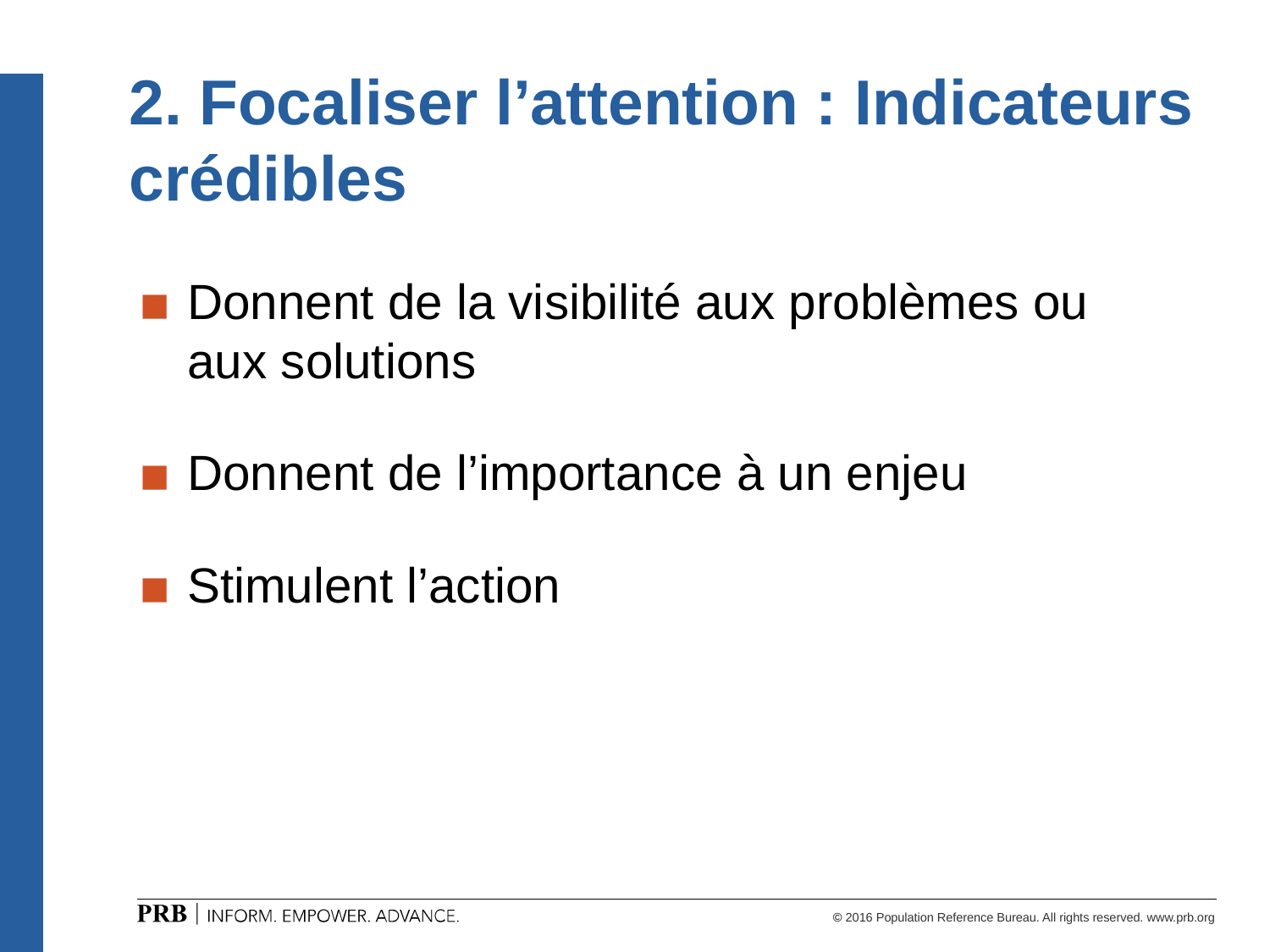

2. Focaliser l’attention : Indicateurs crédibles
Donnent de la visibilité aux problèmes ou aux solutions
Donnent de l’importance à un enjeu
Stimulent l’action